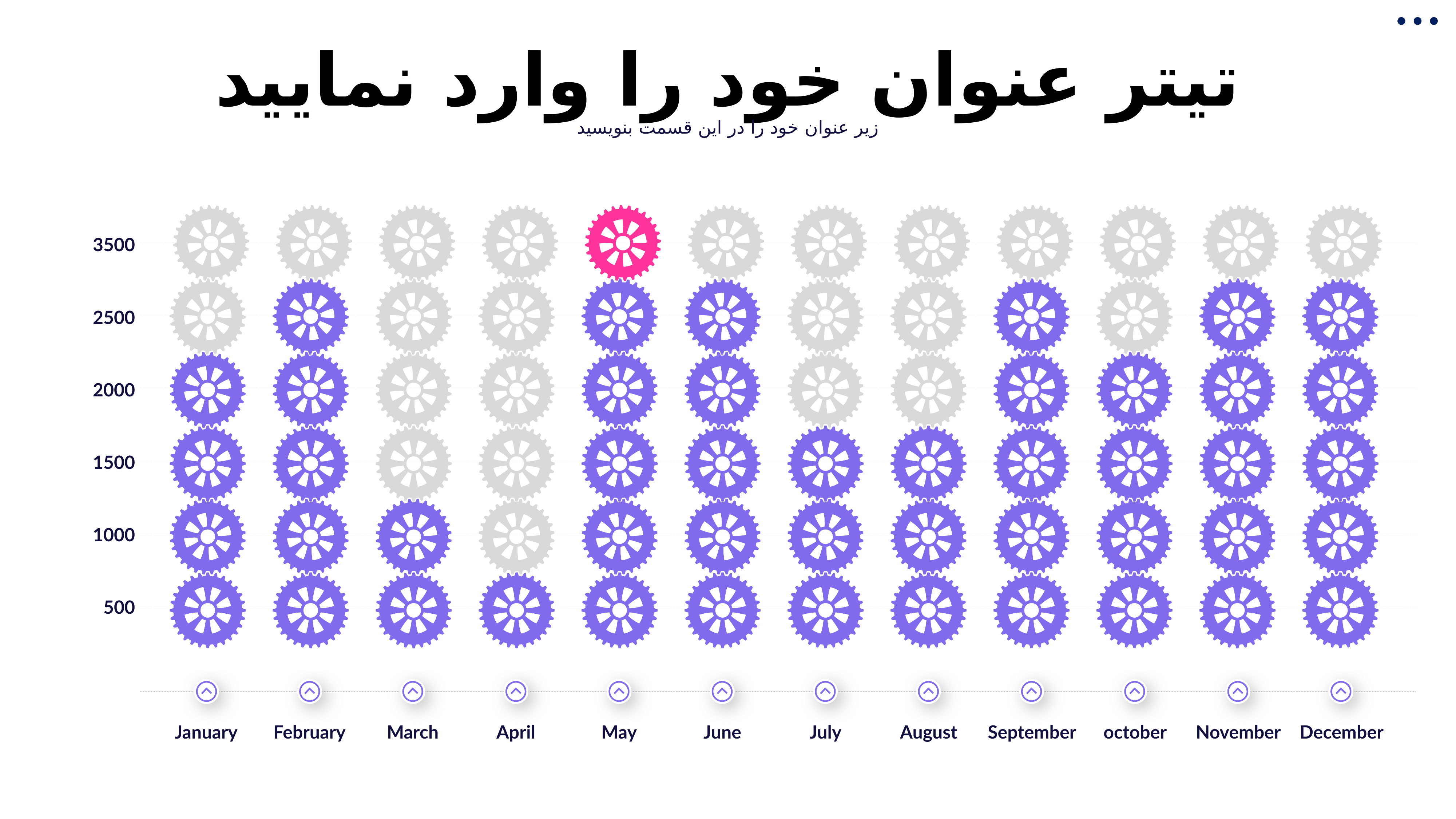

تیتر عنوان خود را وارد نمایید
زیر عنوان خود را در این قسمت بنویسید

3500
2500
2000
1500
1000
500

January
February
March
April
May
June
July
August
September
october
November
December